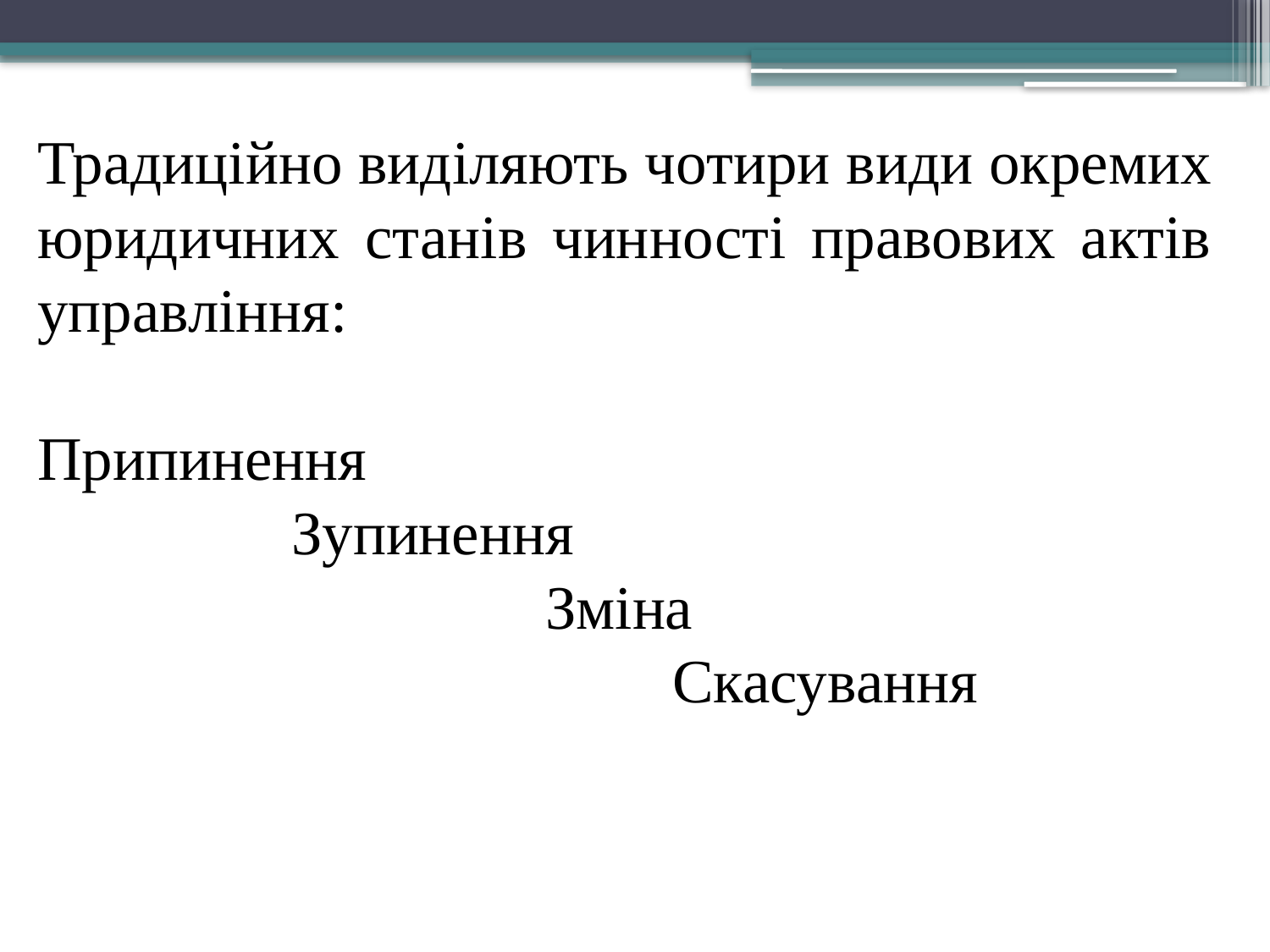

Традиційно виділяють чотири види окремих юридичних станів чинності правових актів управління:

Припинення
		Зупинення
				Зміна
					Скасування